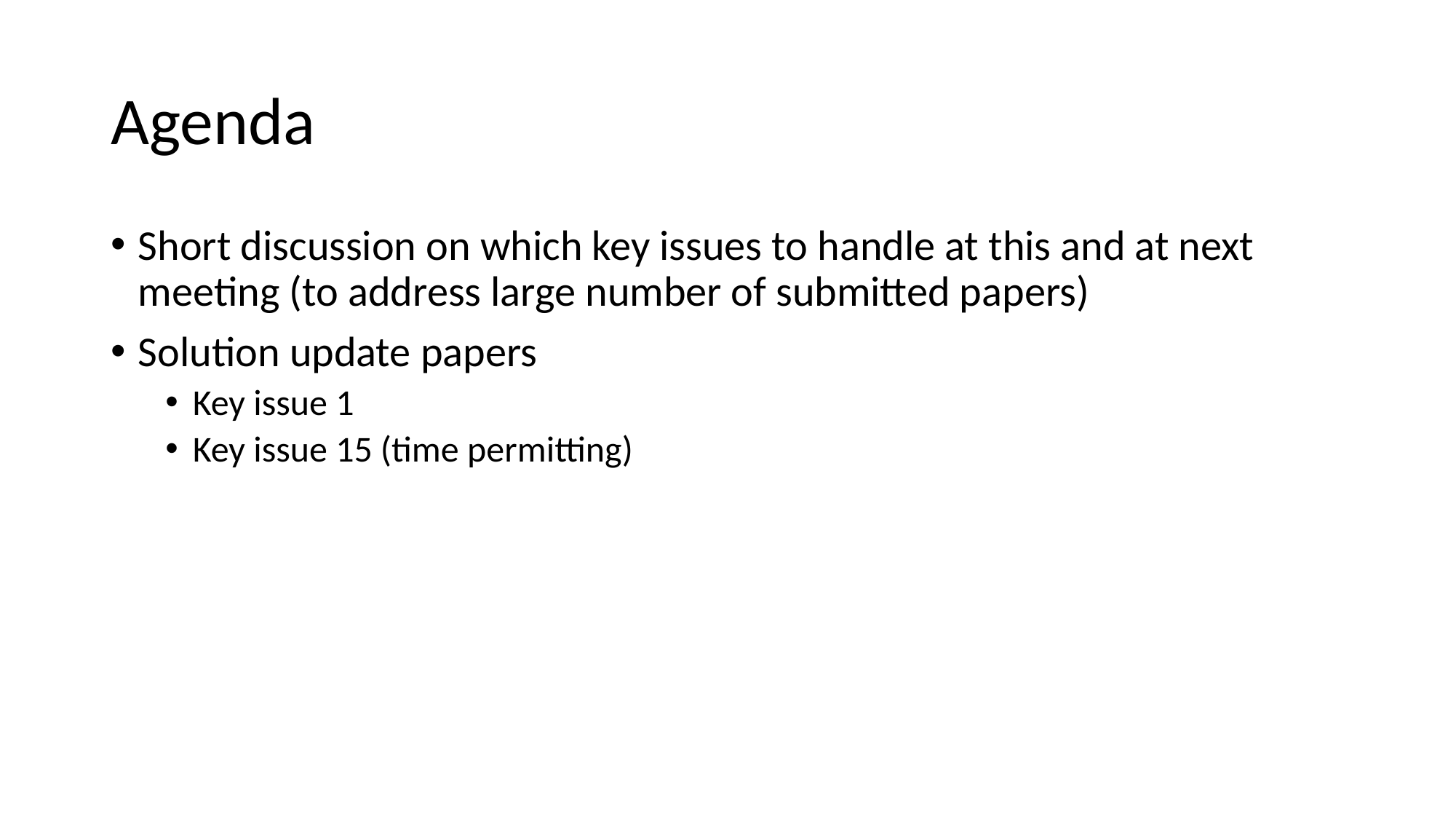

# Agenda
Short discussion on which key issues to handle at this and at next meeting (to address large number of submitted papers)
Solution update papers
Key issue 1
Key issue 15 (time permitting)